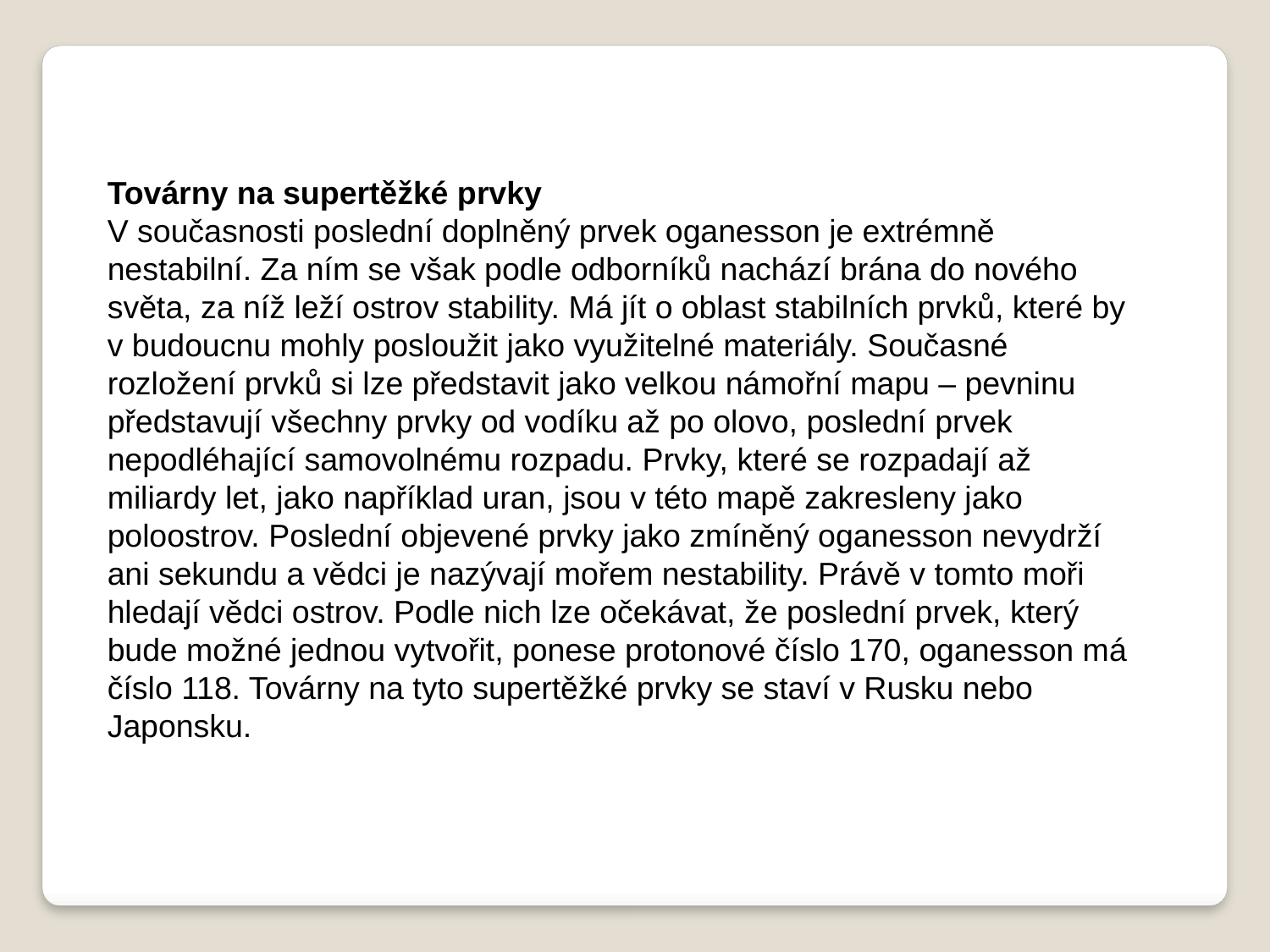

Továrny na supertěžké prvky
V současnosti poslední doplněný prvek oganesson je extrémně nestabilní. Za ním se však podle odborníků nachází brána do nového světa, za níž leží ostrov stability. Má jít o oblast stabilních prvků, které by v budoucnu mohly posloužit jako využitelné materiály. Současné rozložení prvků si lze představit jako velkou námořní mapu – pevninu představují všechny prvky od vodíku až po olovo, poslední prvek nepodléhající samovolnému rozpadu. Prvky, které se rozpadají až miliardy let, jako například uran, jsou v této mapě zakresleny jako poloostrov. Poslední objevené prvky jako zmíněný oganesson nevydrží ani sekundu a vědci je nazývají mořem nestability. Právě v tomto moři hledají vědci ostrov. Podle nich lze očekávat, že poslední prvek, který bude možné jednou vytvořit, ponese protonové číslo 170, oganesson má číslo 118. Továrny na tyto supertěžké prvky se staví v Rusku nebo Japonsku.